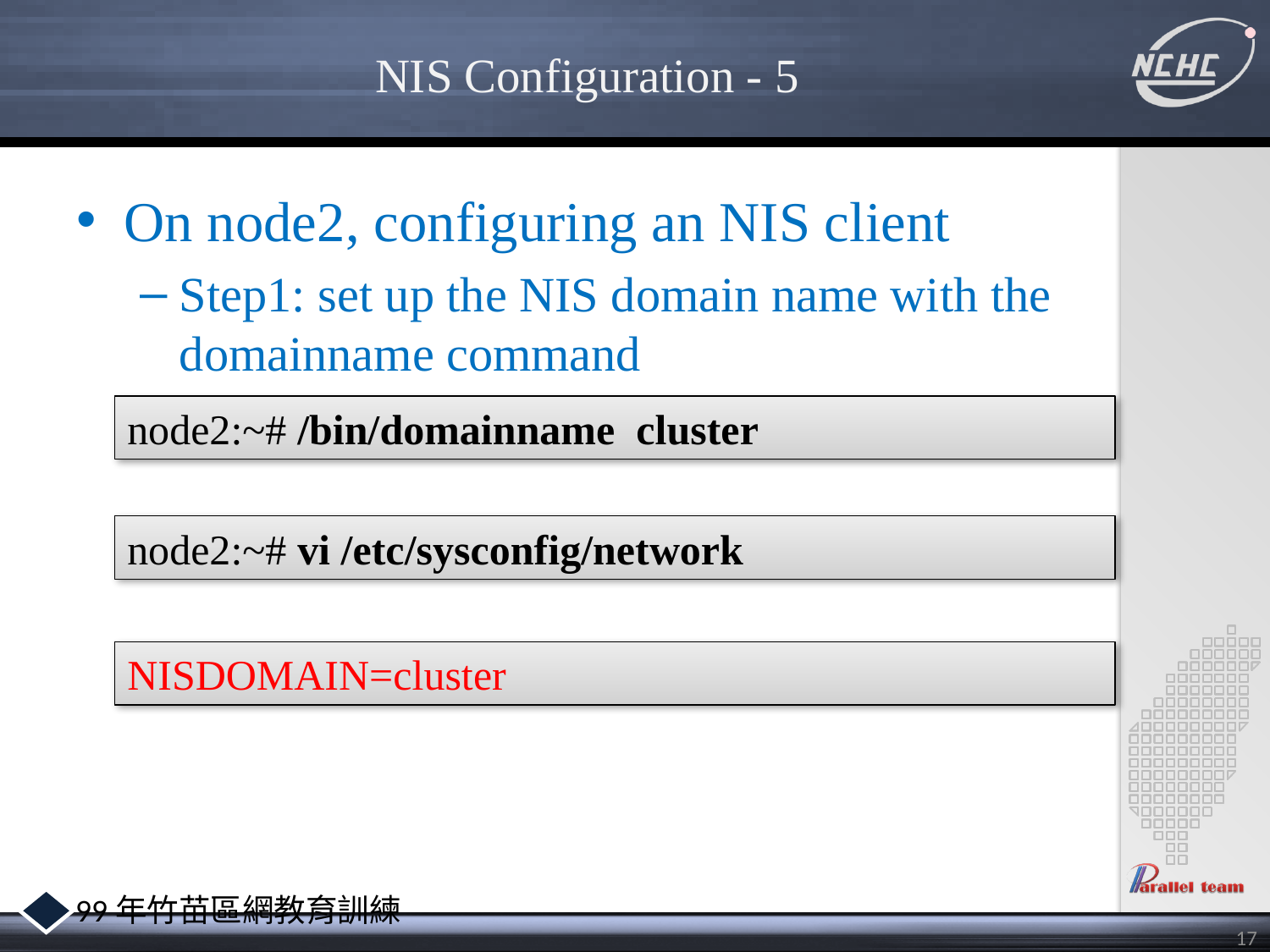

# NIS Configuration - 5
On node2, configuring an NIS client
Step1: set up the NIS domain name with the domainname command

node2:~# /bin/domainname  cluster
node2:~# vi /etc/sysconfig/network
NISDOMAIN=cluster
17